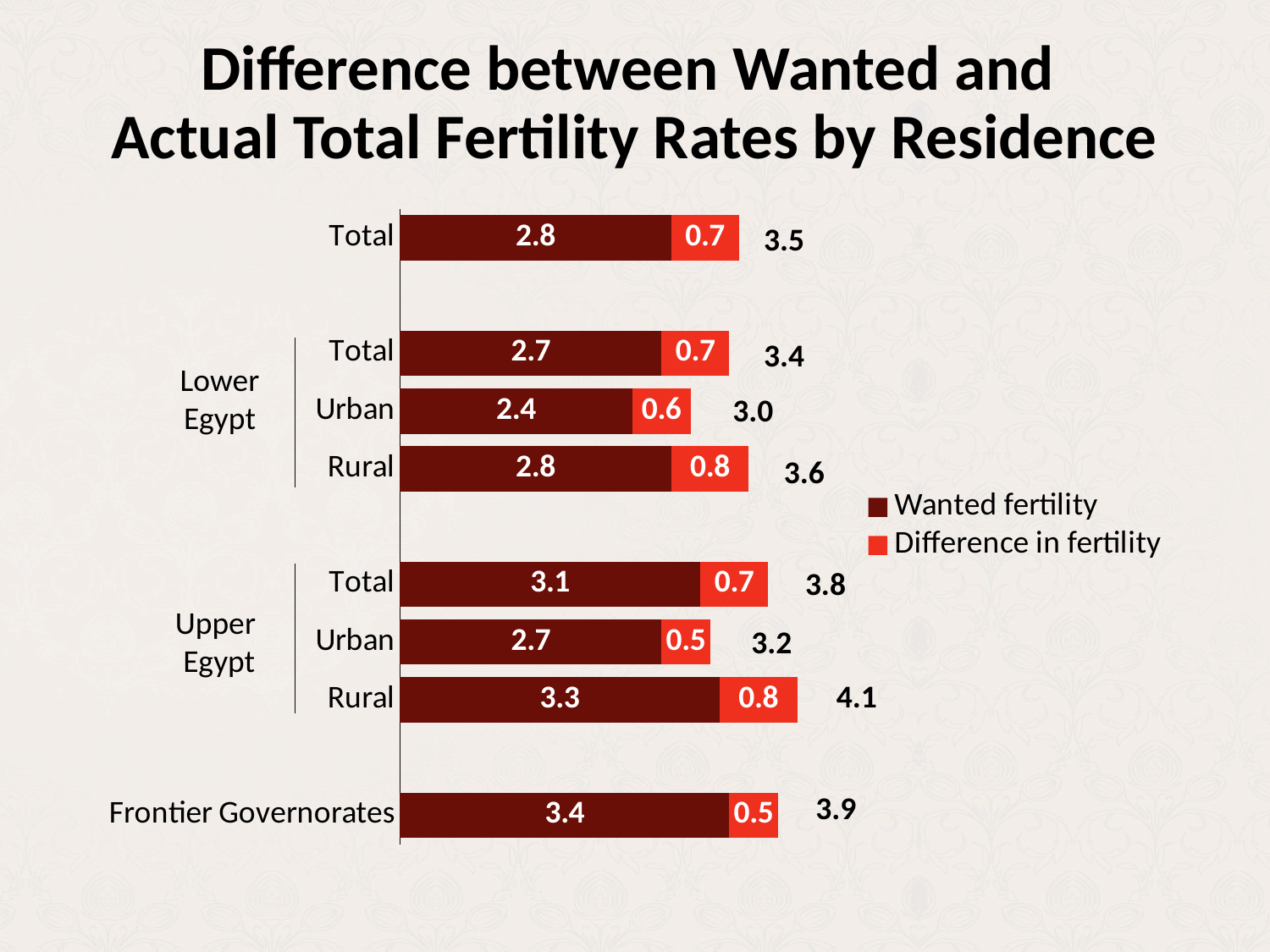

# Difference between Wanted and Actual Total Fertility Rates by Residence

### Chart

| Category | Wanted fertility | Difference in fertility |
|---|---|---|
| Frontier Governorates | 3.4 | 0.5 |
|  | None | None |
| Rural | 3.3 | 0.8 |
| Urban | 2.7 | 0.5 |
| Total | 3.1 | 0.7 |
|  | None | None |
| Rural | 2.8 | 0.8 |
| Urban | 2.4 | 0.6 |
| Total | 2.7 | 0.7 |
|  | None | None |
| Total | 2.8 | 0.7 |
3.5
3.4
Lower
Egypt
3.0
3.6
3.8
Upper
Egypt
3.2
4.1
3.9